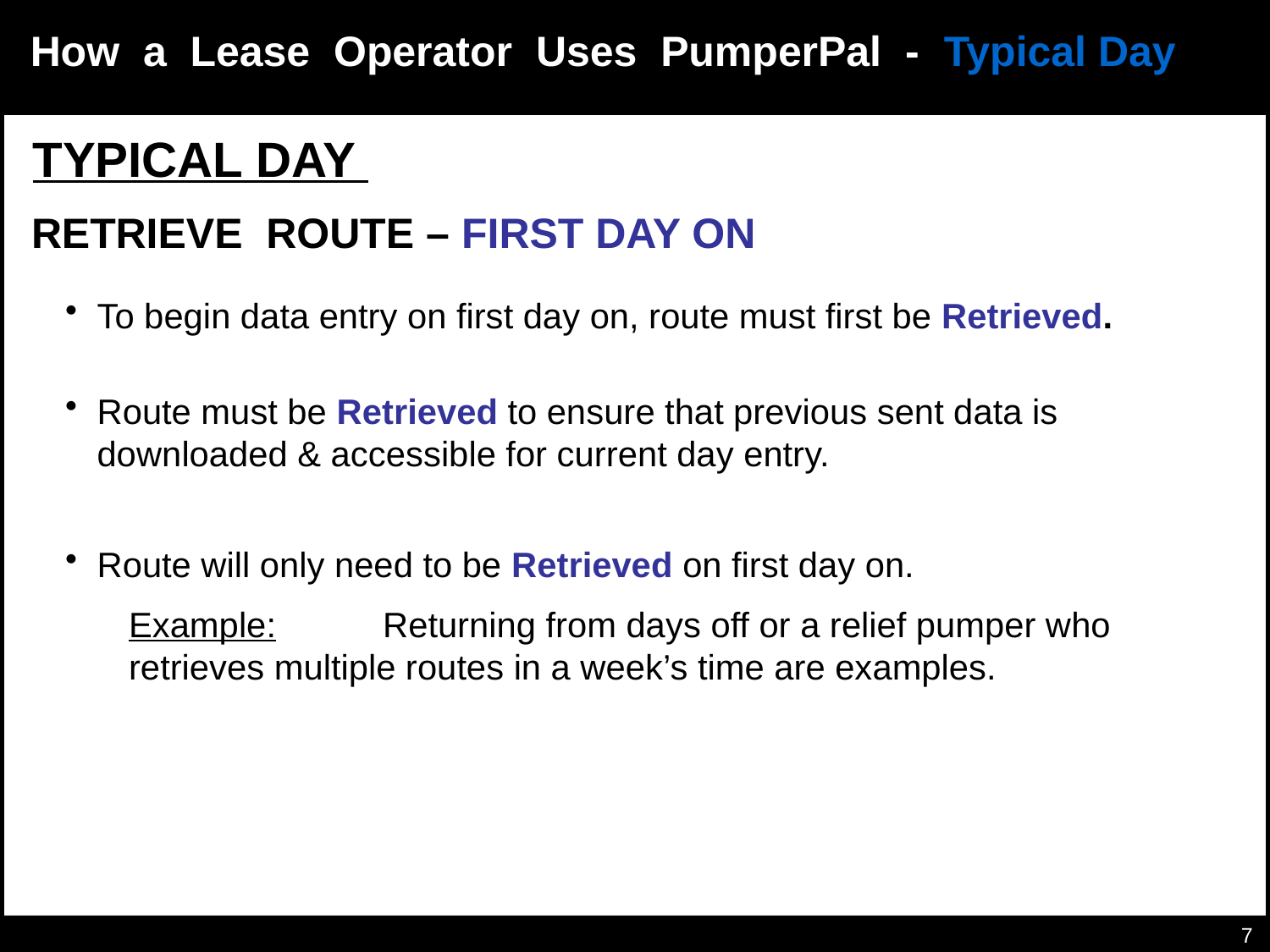

Retrieve
How  a  Lease  Operator  Uses  PumperPal  -  Typical Day
TYPICAL DAY
RETRIEVE  ROUTE – FIRST DAY ON
To begin data entry on first day on, route must first be Retrieved.
Route must be Retrieved to ensure that previous sent data is downloaded & accessible for current day entry.
Route will only need to be Retrieved on first day on.
Example:	Returning from days off or a relief pumper who retrieves multiple routes in a week’s time are examples.